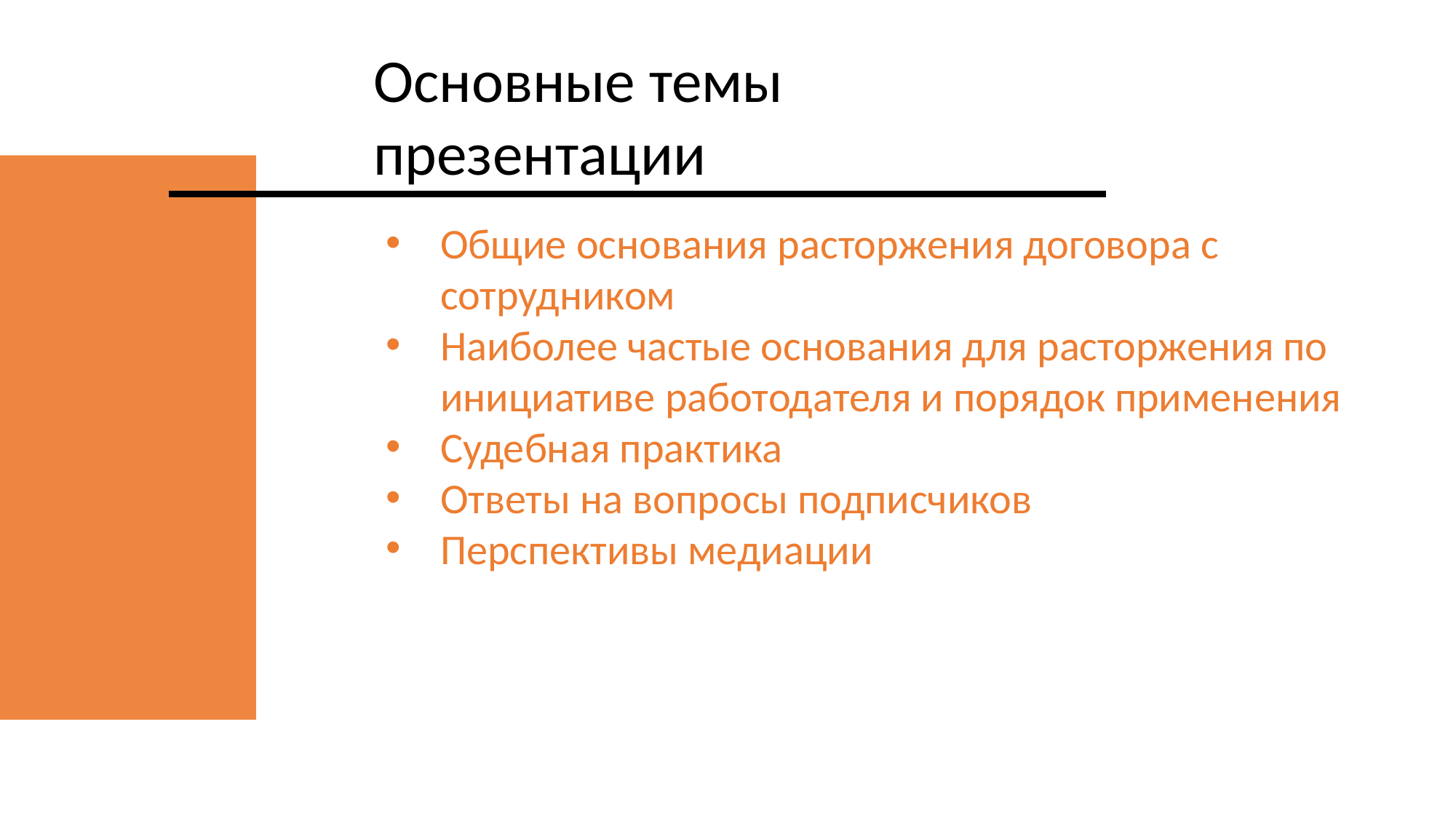

Основные темы презентации

Общие основания расторжения договора с сотрудником
Наиболее частые основания для расторжения по инициативе работодателя и порядок применения
Судебная практика
Ответы на вопросы подписчиков
Перспективы медиации